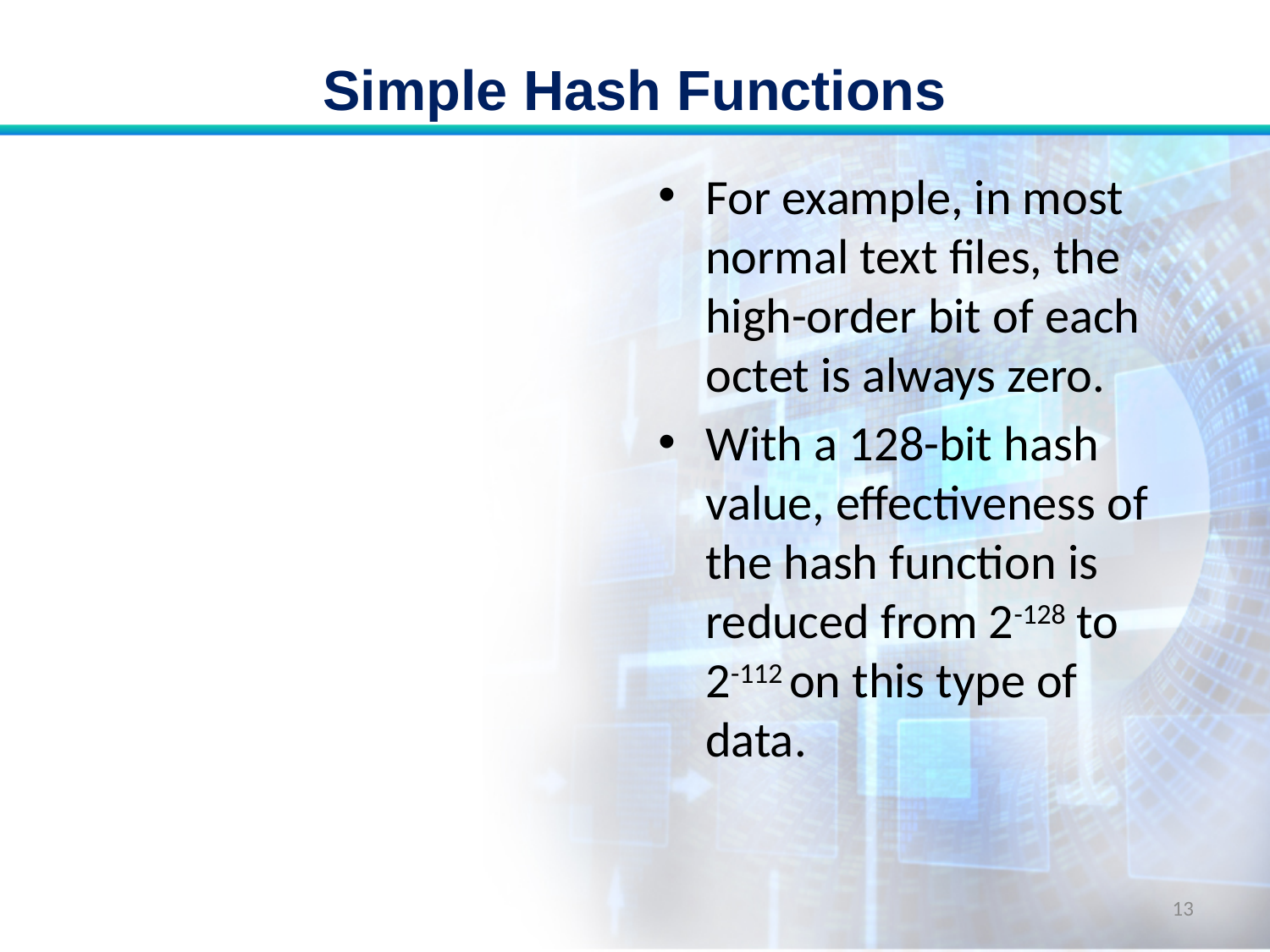

# Simple Hash Functions
For example, in most normal text files, the high-order bit of each octet is always zero.
With a 128-bit hash value, effectiveness of the hash function is reduced from 2-128 to 2-112 on this type of data.
13